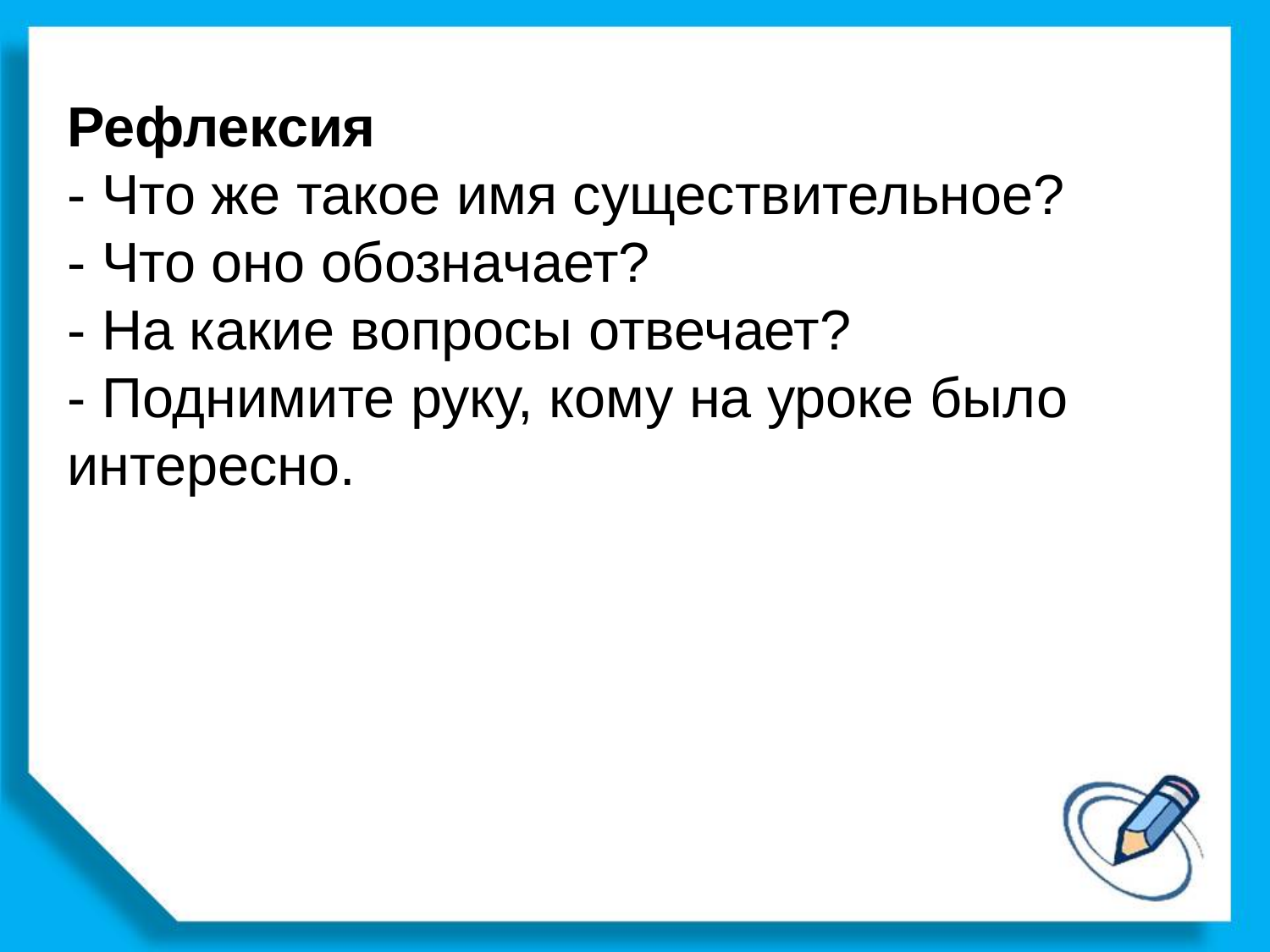

Рефлексия
- Что же такое имя существительное?
- Что оно обозначает?
- На какие вопросы отвечает?
- Поднимите руку, кому на уроке было интересно.